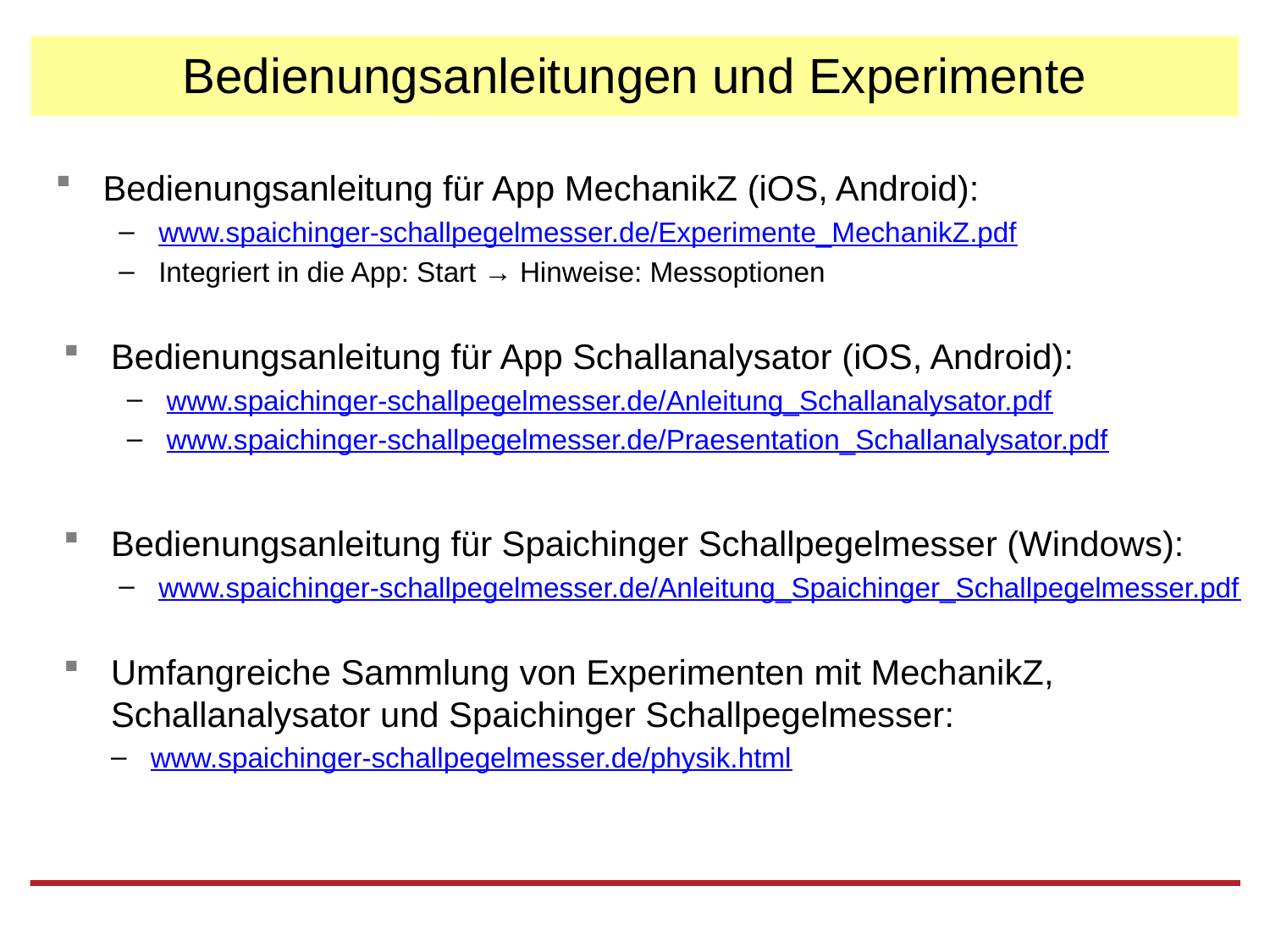

# Bedienungsanleitungen und Experimente
Bedienungsanleitung für App MechanikZ (iOS, Android):
www.spaichinger-schallpegelmesser.de/Experimente_MechanikZ.pdf
Integriert in die App: Start → Hinweise: Messoptionen

Bedienungsanleitung für App Schallanalysator (iOS, Android):
www.spaichinger-schallpegelmesser.de/Anleitung_Schallanalysator.pdf
www.spaichinger-schallpegelmesser.de/Praesentation_Schallanalysator.pdf

Bedienungsanleitung für Spaichinger Schallpegelmesser (Windows):
www.spaichinger-schallpegelmesser.de/Anleitung_Spaichinger_Schallpegelmesser.pdf

Umfangreiche Sammlung von Experimenten mit MechanikZ, Schallanalysator und Spaichinger Schallpegelmesser:
www.spaichinger-schallpegelmesser.de/physik.html